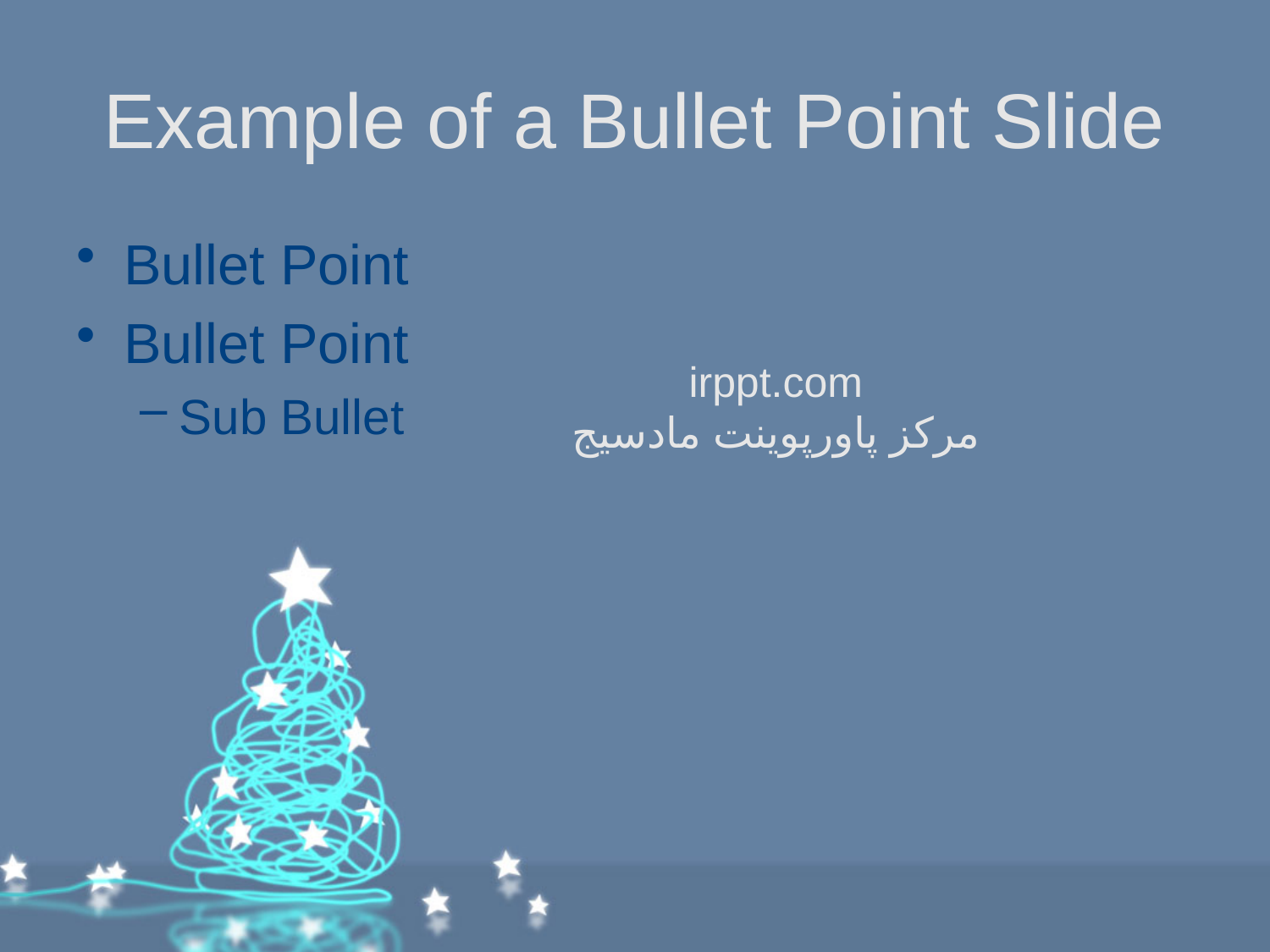

# Example of a Bullet Point Slide
Bullet Point
Bullet Point
Sub Bullet
irppt.com
مرکز پاورپوینت مادسیج